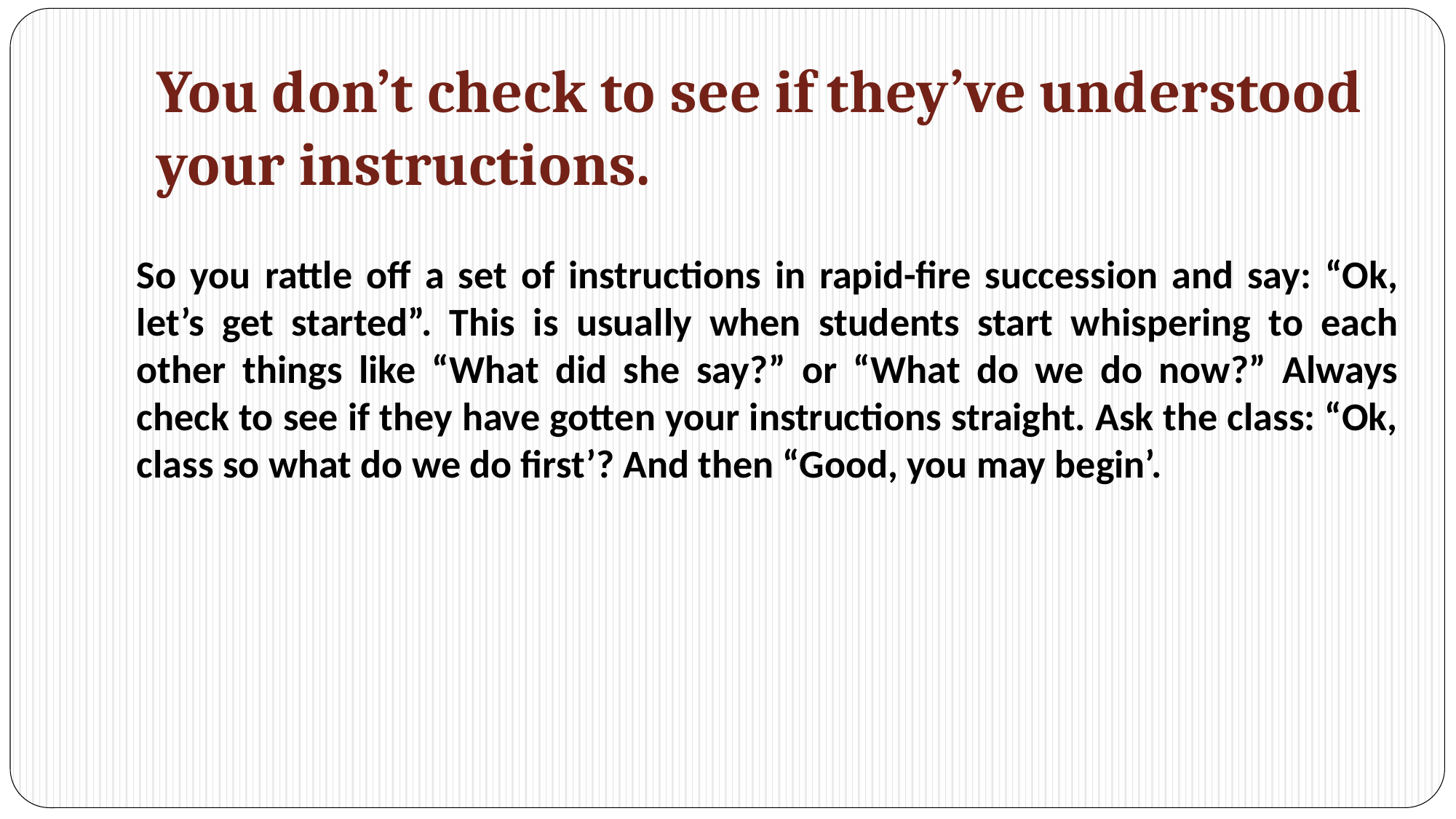

# You don’t check to see if they’ve understood your instructions.
So you rattle off a set of instructions in rapid-fire succession and say: “Ok, let’s get started”. This is usually when students start whispering to each other things like “What did she say?” or “What do we do now?” Always check to see if they have gotten your instructions straight. Ask the class: “Ok, class so what do we do first’? And then “Good, you may begin’.